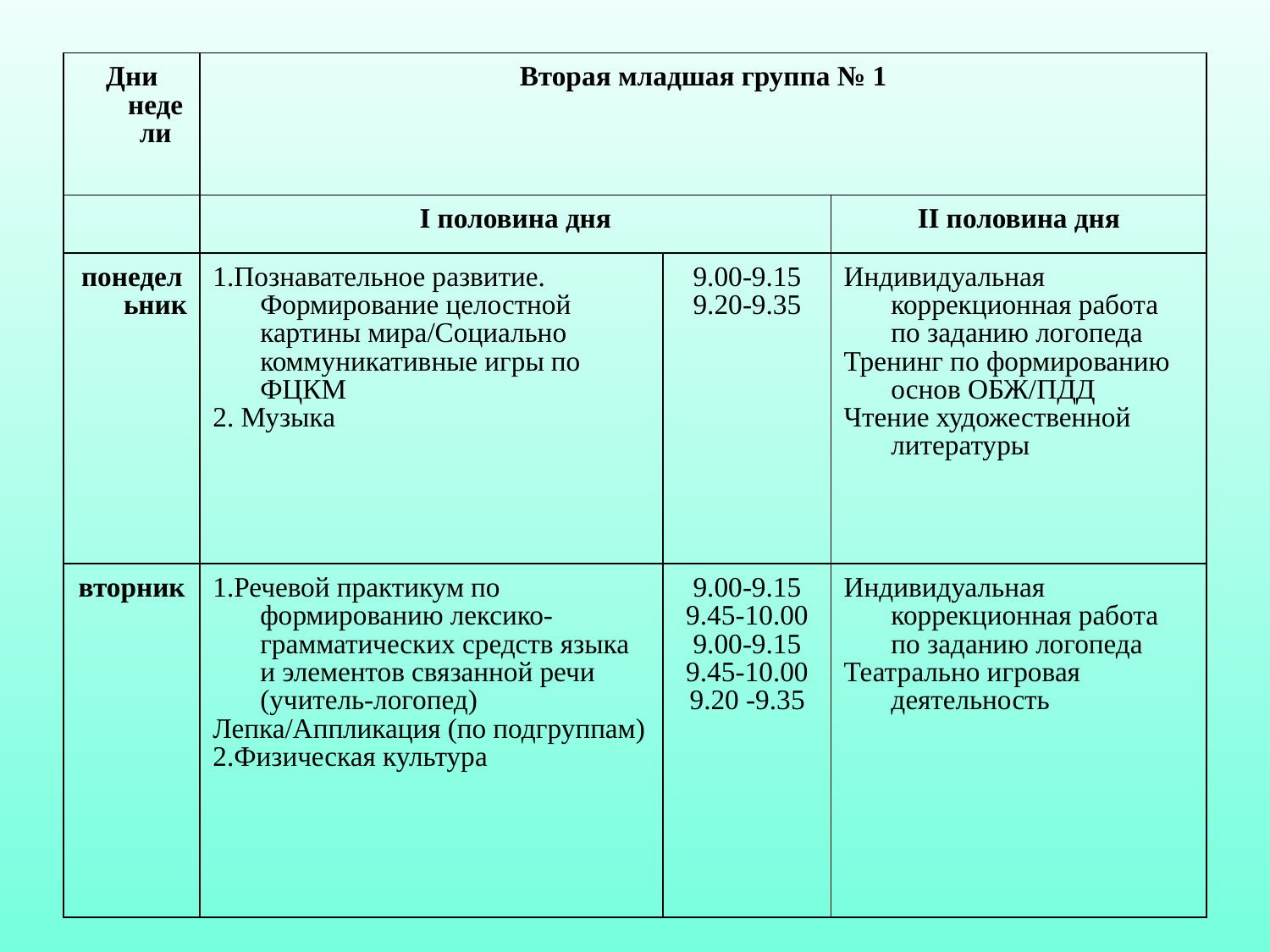

| Дни недели | Вторая младшая группа № 1 |  |  |
| --- | --- | --- | --- |
|  | I половина дня |  | II половина дня |
| понедельник | 1.Познавательное развитие. Формирование целостной картины мира/Социально коммуникативные игры по ФЦКМ 2. Музыка | 9.00-9.15 9.20-9.35 | Индивидуальная коррекционная работа по заданию логопеда Тренинг по формированию основ ОБЖ/ПДД Чтение художественной литературы |
| вторник | 1.Речевой практикум по формированию лексико-грамматических средств языка и элементов связанной речи (учитель-логопед) Лепка/Аппликация (по подгруппам) 2.Физическая культура | 9.00-9.15 9.45-10.00 9.00-9.15 9.45-10.00 9.20 -9.35 | Индивидуальная коррекционная работа по заданию логопеда Театрально игровая деятельность |